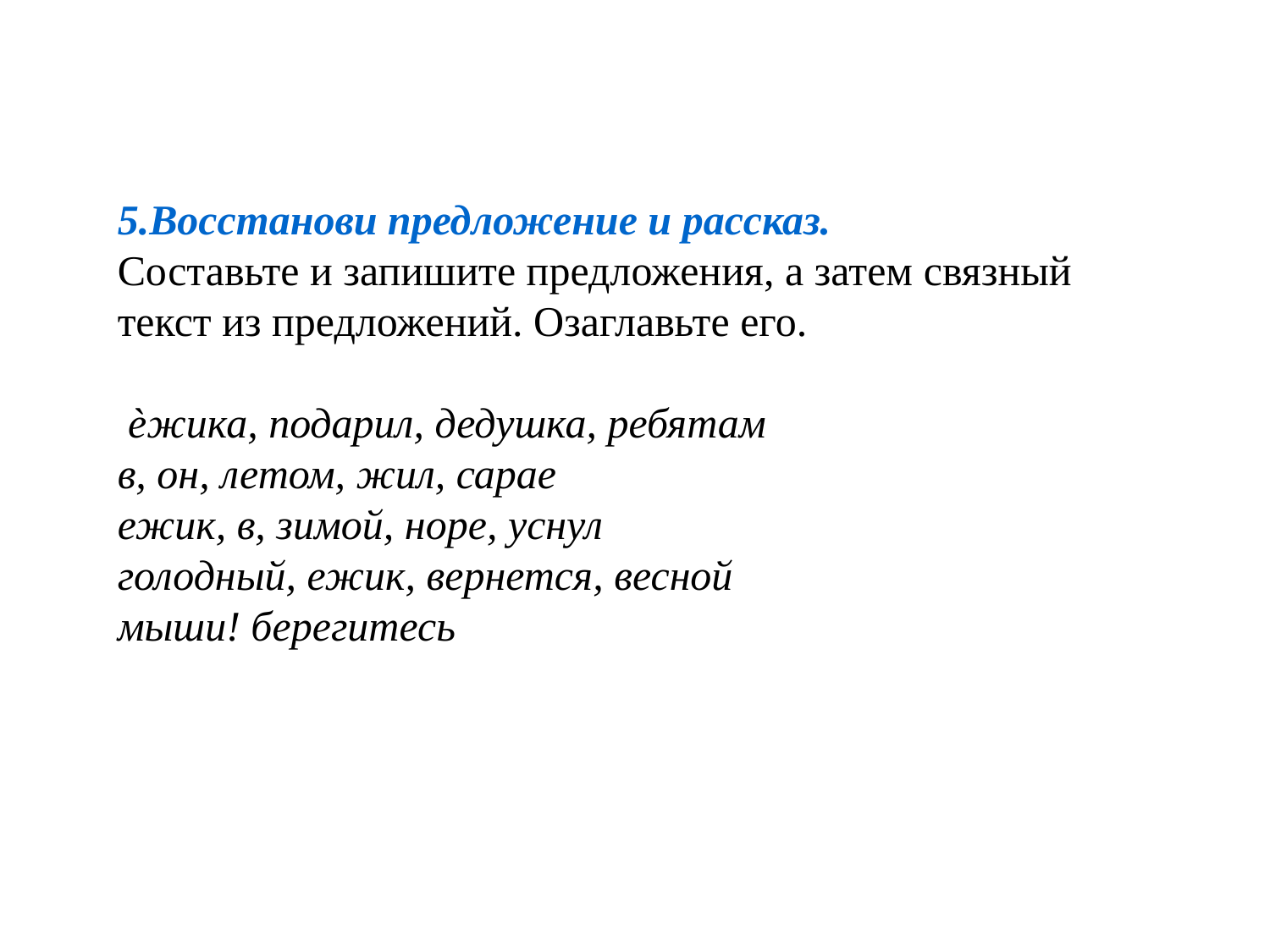

5.Восстанови предложение и рассказ.
Составьте и запишите предложения, а затем связный текст из предложений. Озаглавьте его.

 ѐжика, подарил, дедушка, ребятам
в, он, летом, жил, сарае
ежик, в, зимой, норе, уснул
голодный, ежик, вернется, весной
мыши! берегитесь